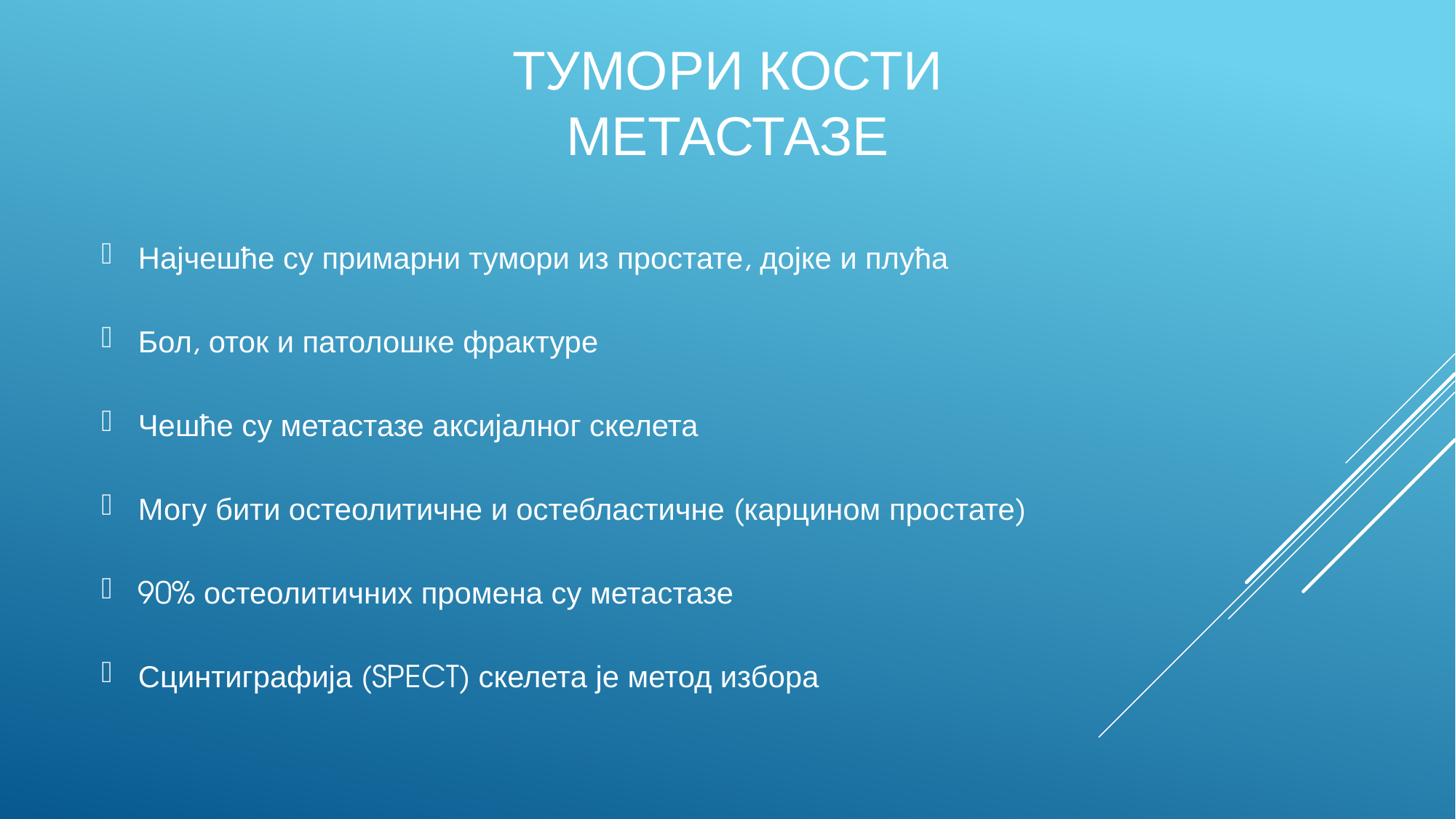

# ТУМОРИ КОСТИ МЕТАСТАЗЕ

Најчешће су примарни тумори из простате, дојке и плућа

Бол, оток и патолошке фрактуре

Чешће су метастазе аксијалног скелета

Могу бити остеолитичне и остебластичне (карцином простате)

90% остеолитичних промена су метастазе

Сцинтиграфија (SPECT) скелета је метод избора